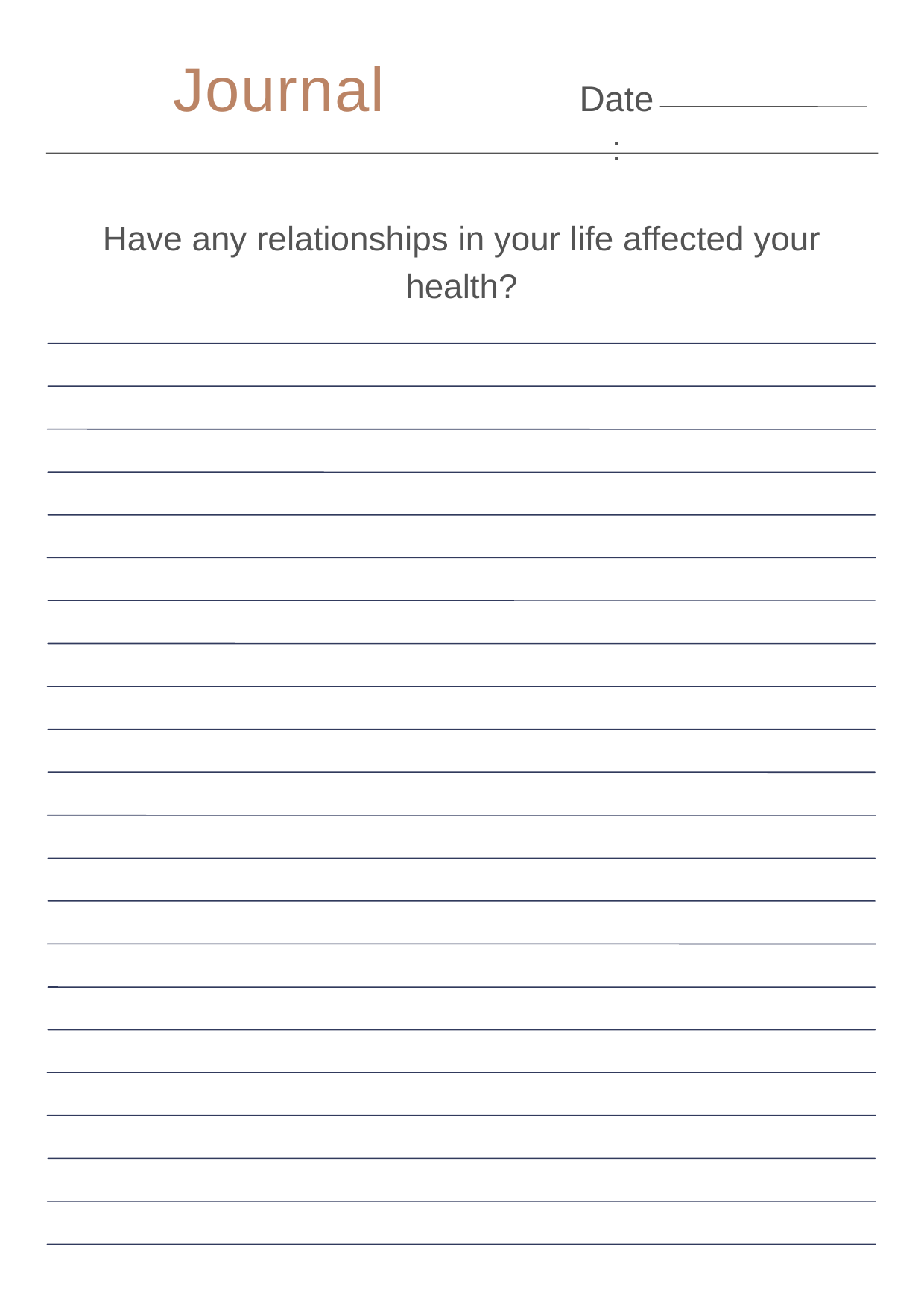

Journal
Date:

Have any relationships in your life affected your health?